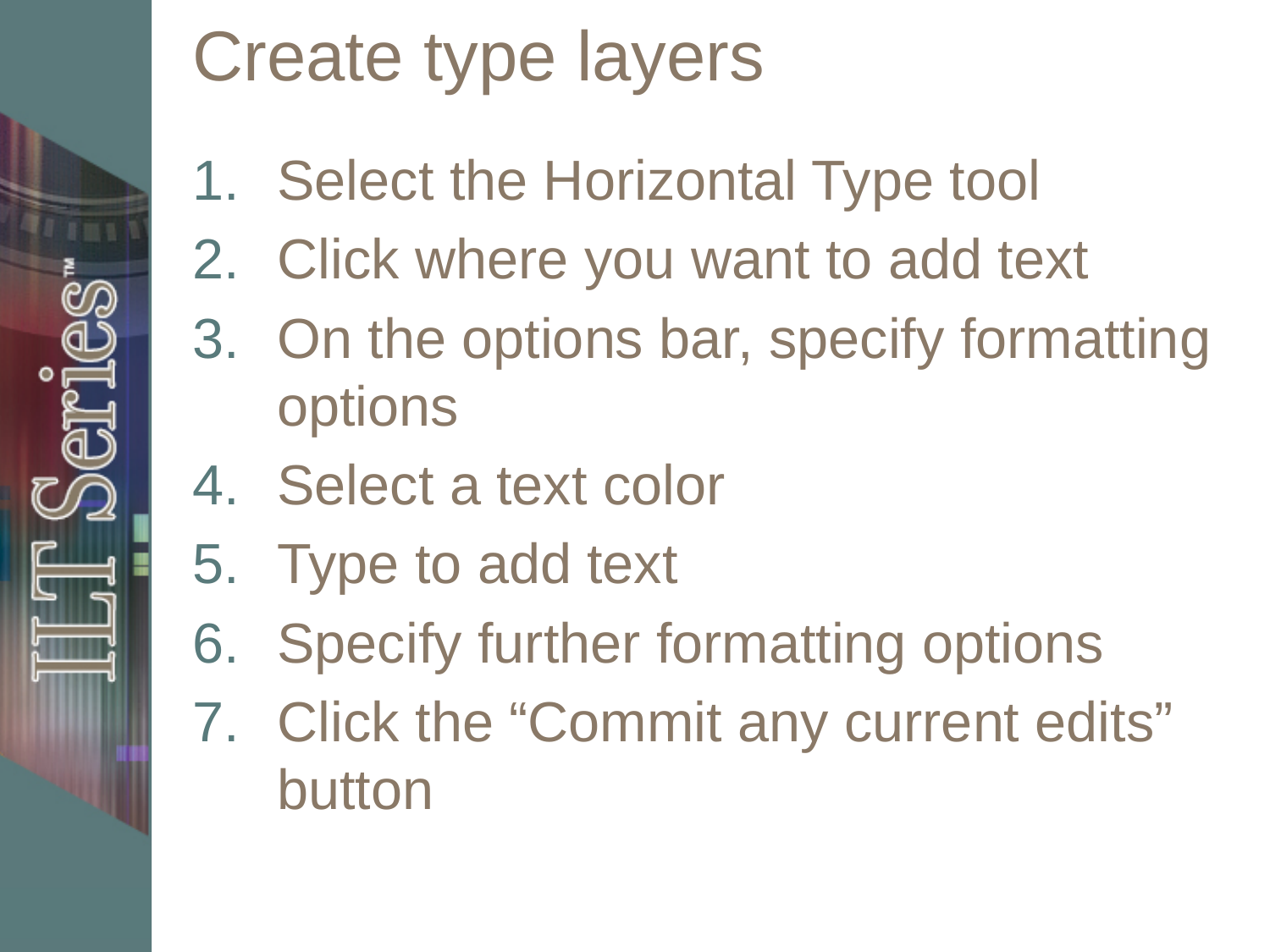

# Create type layers
Select the Horizontal Type tool
Click where you want to add text
On the options bar, specify formatting options
Select a text color
Type to add text
Specify further formatting options
Click the “Commit any current edits” button